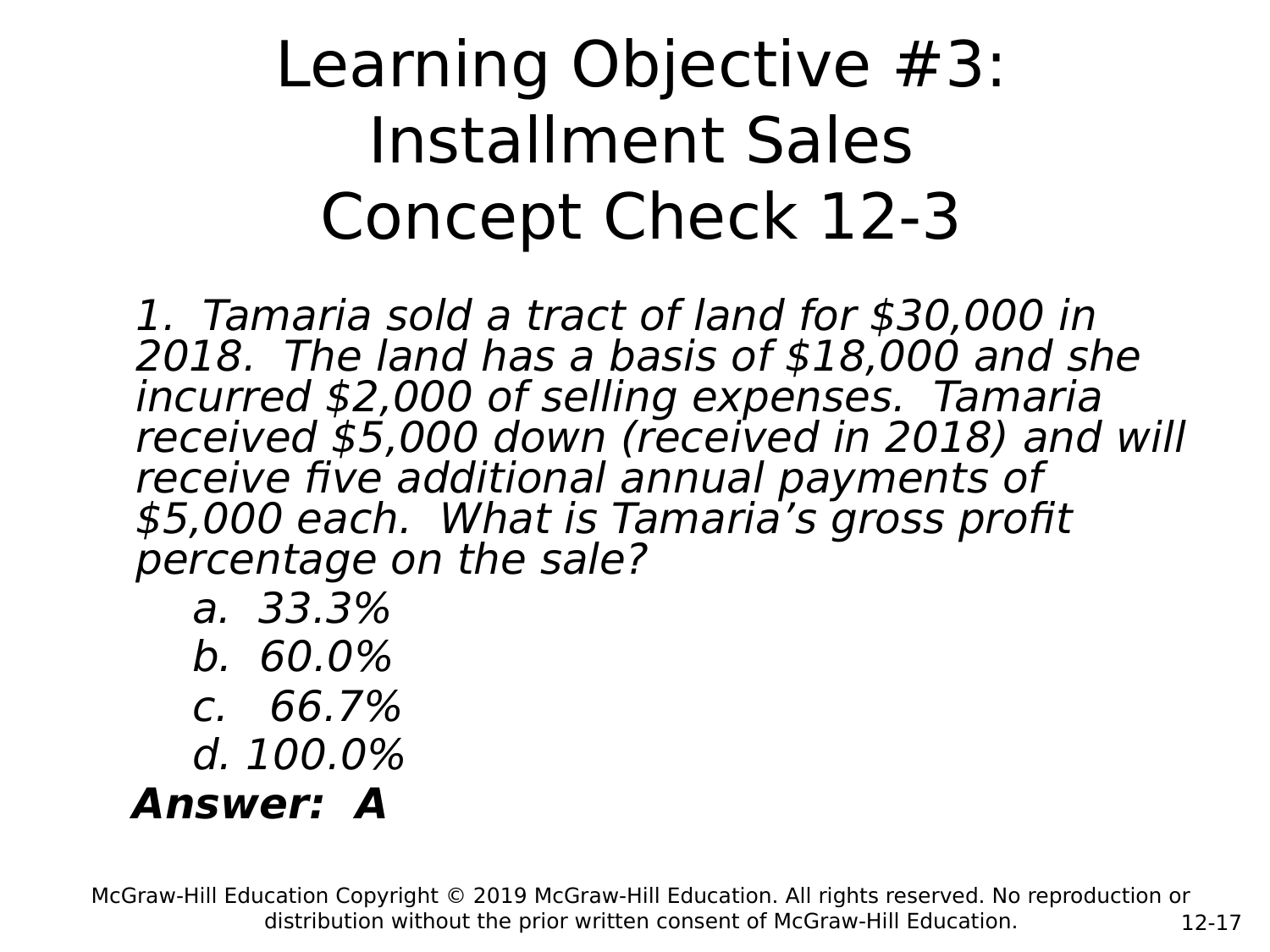

Learning Objective #3: Installment Sales
Concept Check 12-3
	1.  Tamaria sold a tract of land for $30,000 in 2018.  The land has a basis of $18,000 and she incurred $2,000 of selling expenses.  Tamaria received $5,000 down (received in 2018) and will receive five additional annual payments of $5,000 each.  What is Tamaria’s gross profit percentage on the sale?
   a.  33.3%
   b.  60.0%
   c.   66.7%
   d. 100.0%
   Answer:  A
McGraw-Hill Education Copyright © 2019 McGraw-Hill Education. All rights reserved. No reproduction or distribution without the prior written consent of McGraw-Hill Education.
12-17